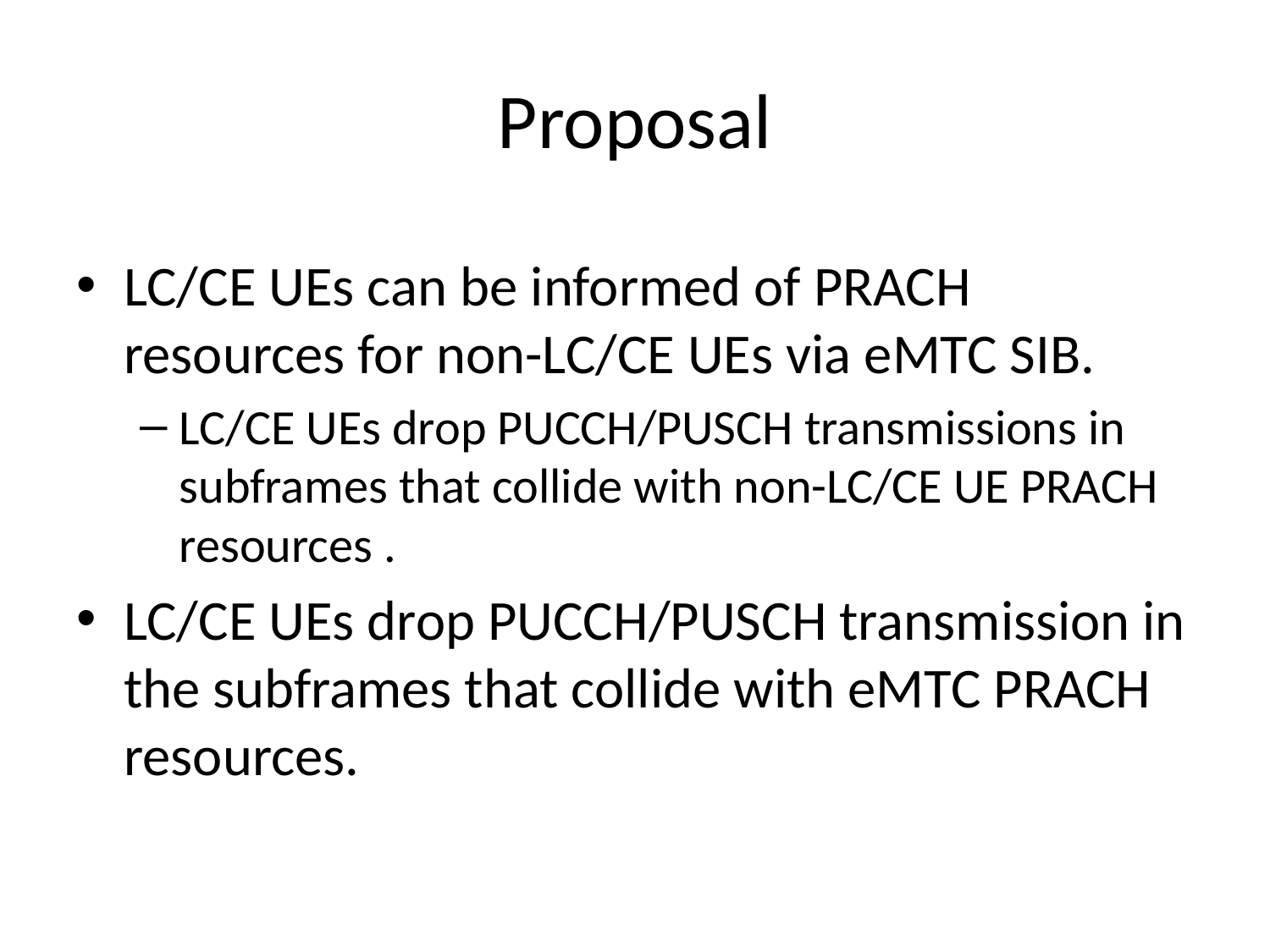

# Proposal
LC/CE UEs can be informed of PRACH resources for non-LC/CE UEs via eMTC SIB.
LC/CE UEs drop PUCCH/PUSCH transmissions in subframes that collide with non-LC/CE UE PRACH resources .
LC/CE UEs drop PUCCH/PUSCH transmission in the subframes that collide with eMTC PRACH resources.